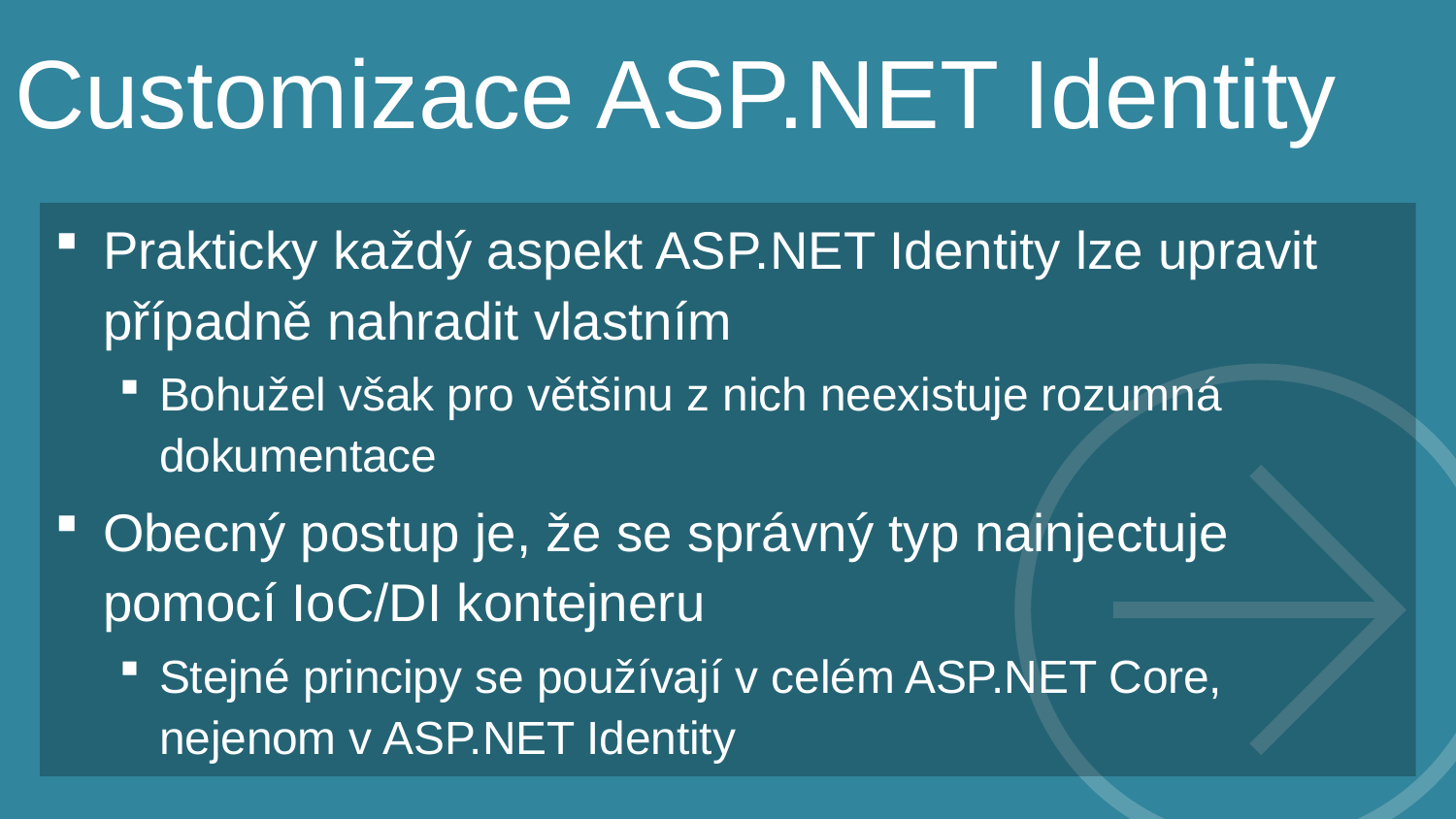

# Customizace ASP.NET Identity
Prakticky každý aspekt ASP.NET Identity lze upravit případně nahradit vlastním
Bohužel však pro většinu z nich neexistuje rozumná dokumentace
Obecný postup je, že se správný typ nainjectuje pomocí IoC/DI kontejneru
Stejné principy se používají v celém ASP.NET Core, nejenom v ASP.NET Identity